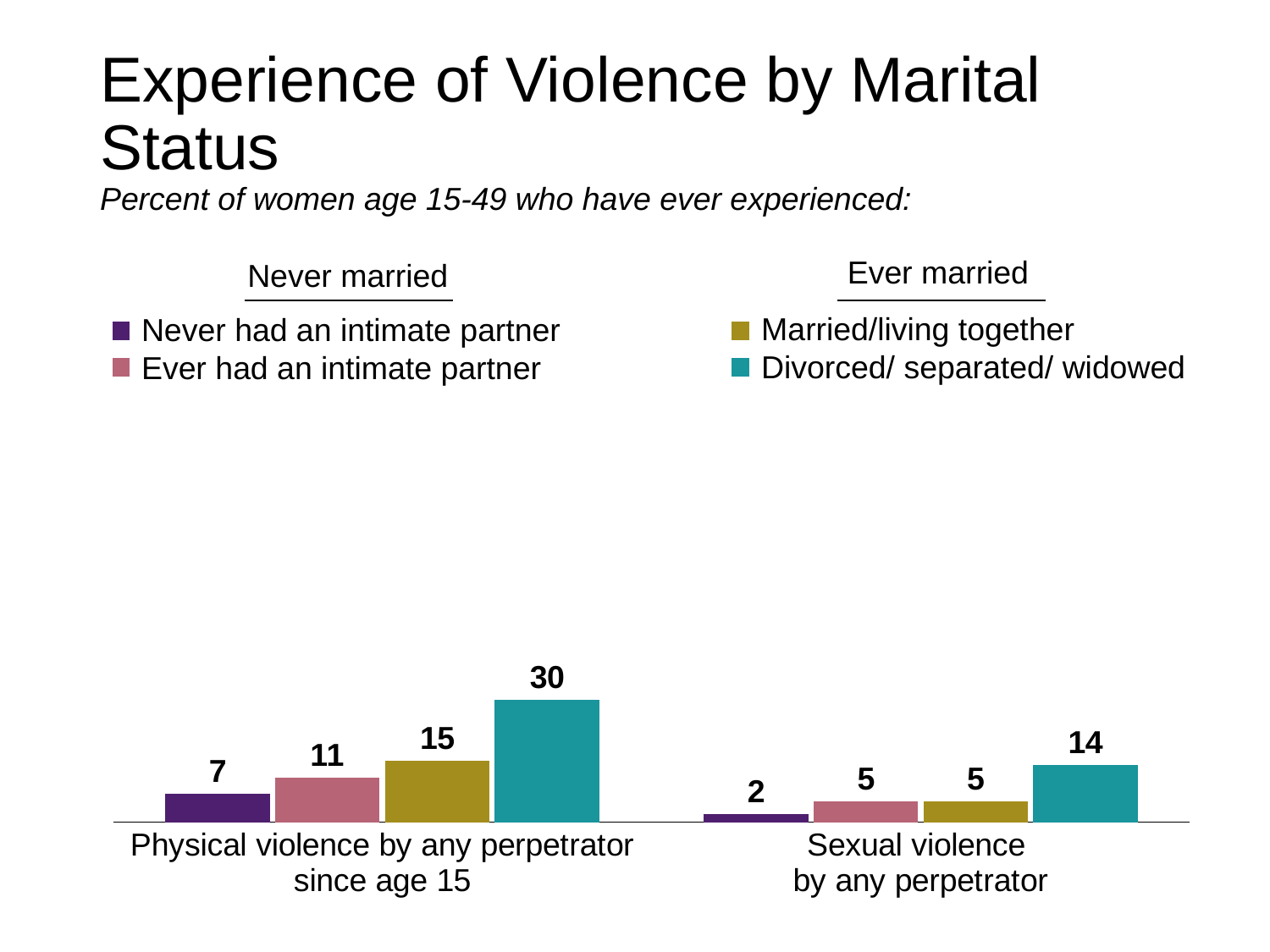

# Experience of Violence by Marital Status
Percent of women age 15-49 who have ever experienced:
Ever married
Never married
Married/living together
Divorced/ separated/ widowed
Never had an intimate partner
Ever had an intimate partner

### Chart

| Category | Never had an intimate partner | Ever had an intimate partner | Married/ living together | Divorced/ separated/ widowed |
|---|---|---|---|---|
| Physical violence by any perpetrator since age 15 | 7.0 | 11.0 | 15.0 | 30.0 |
| Sexual violence
by any perpetrator | 2.0 | 5.0 | 5.0 | 14.0 |